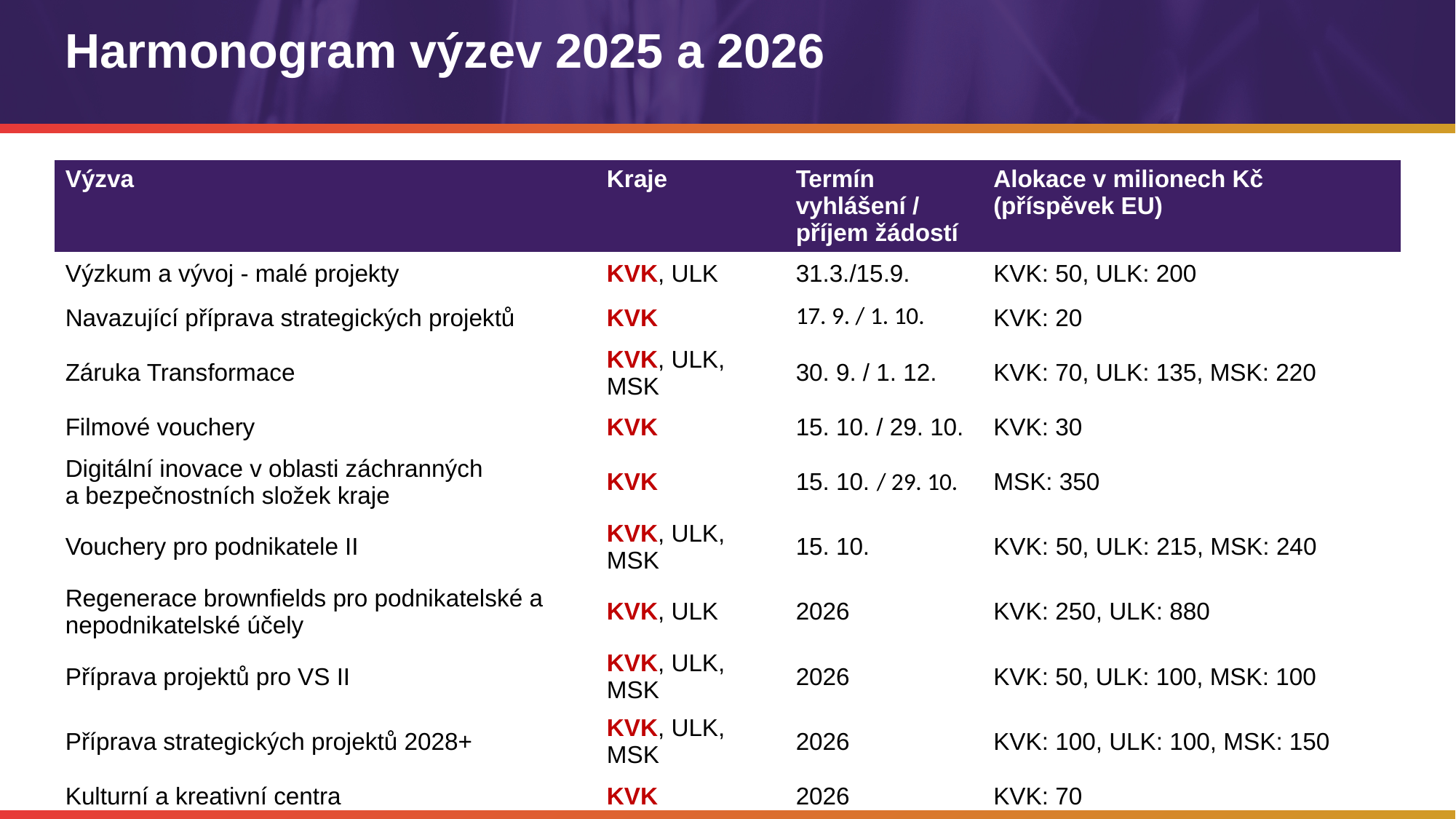

# Harmonogram výzev 2025 a 2026
| Výzva | Kraje | Termín vyhlášení / příjem žádostí | Alokace v milionech Kč (příspěvek EU) |
| --- | --- | --- | --- |
| Výzkum a vývoj - malé projekty | KVK, ULK | 31.3./15.9. | KVK: 50, ULK: 200 |
| Navazující příprava strategických projektů | KVK | 17. 9. / 1. 10. | KVK: 20 |
| Záruka Transformace | KVK, ULK, MSK | 30. 9. / 1. 12. | KVK: 70, ULK: 135, MSK: 220 |
| Filmové vouchery | KVK | 15. 10. / 29. 10. | KVK: 30 |
| Digitální inovace v oblasti záchranných a bezpečnostních složek kraje | KVK | 15. 10. / 29. 10. | MSK: 350 |
| Vouchery pro podnikatele II | KVK, ULK, MSK | 15. 10. | KVK: 50, ULK: 215, MSK: 240 |
| Regenerace brownfields pro podnikatelské a nepodnikatelské účely | KVK, ULK | 2026 | KVK: 250, ULK: 880 |
| Příprava projektů pro VS II | KVK, ULK, MSK | 2026 | KVK: 50, ULK: 100, MSK: 100 |
| Příprava strategických projektů 2028+ | KVK, ULK, MSK | 2026 | KVK: 100, ULK: 100, MSK: 150 |
| Kulturní a kreativní centra | KVK | 2026 | KVK: 70 |